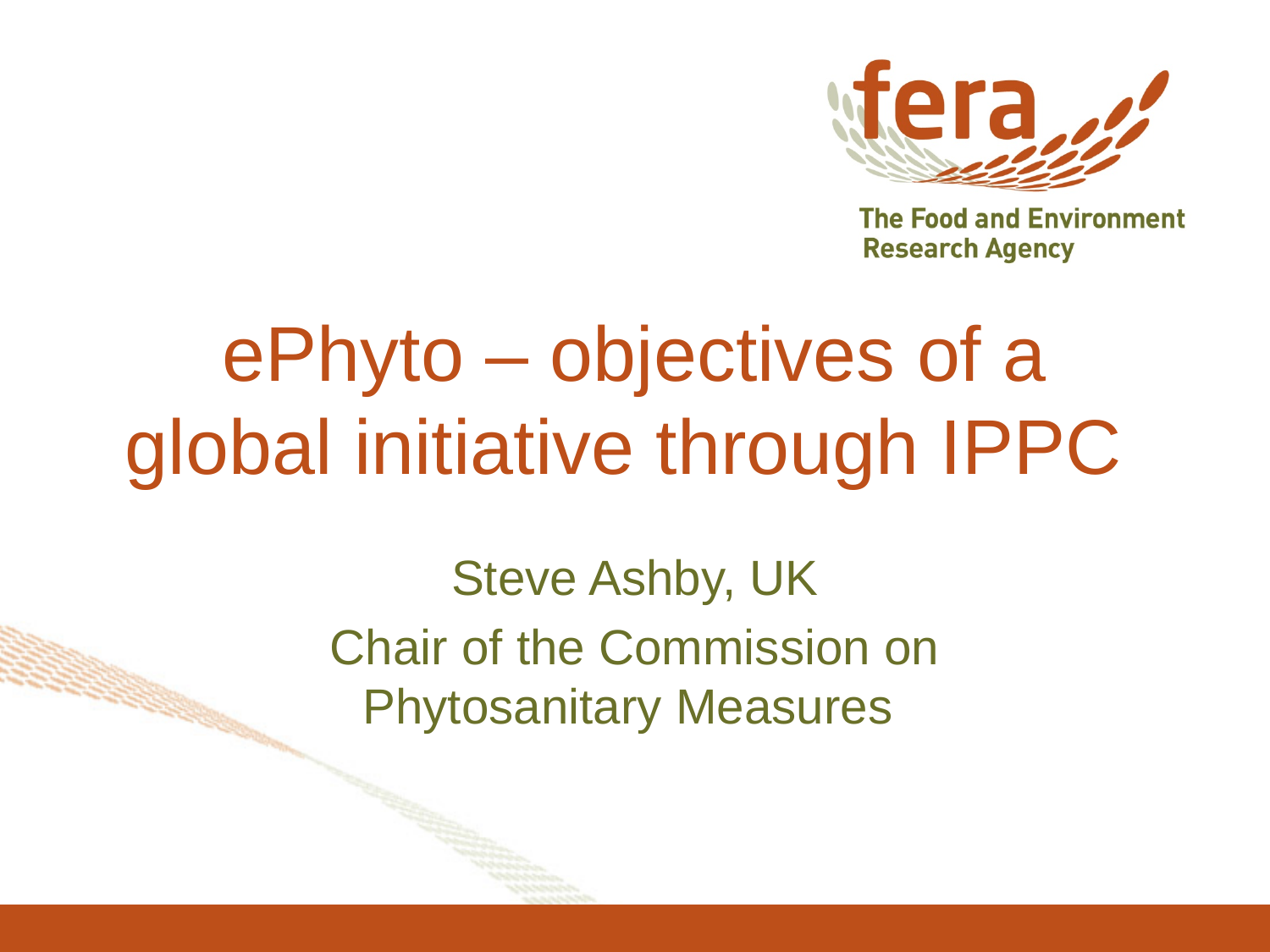

# ePhyto – objectives of a global initiative through IPPC
Steve Ashby, UK
Chair of the Commission on Phytosanitary Measures